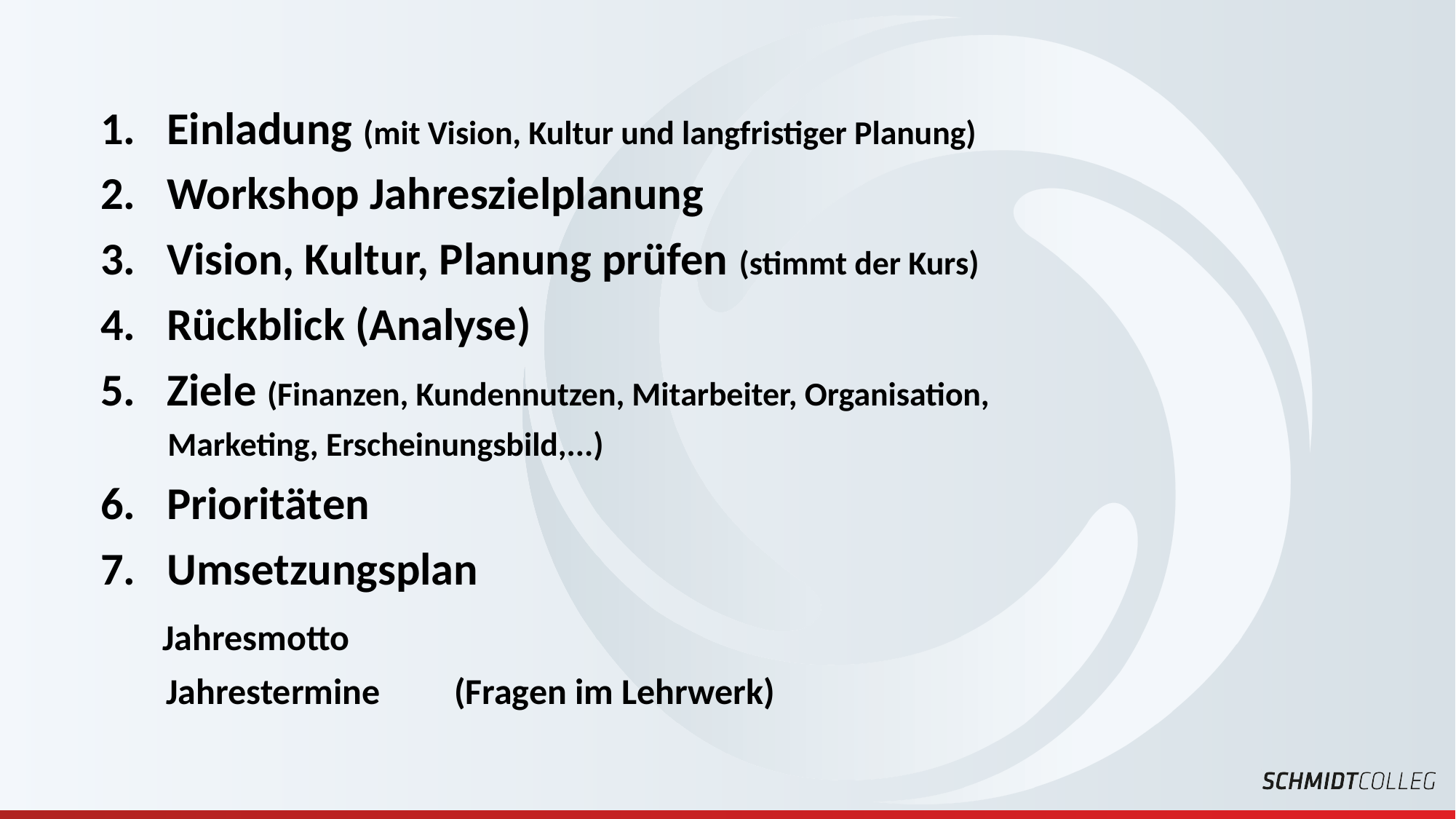

1.   Einladung (mit Vision, Kultur und langfristiger Planung)
2.   Workshop Jahreszielplanung
3.   Vision, Kultur, Planung prüfen (stimmt der Kurs)
4.   Rückblick (Analyse)
5.   Ziele (Finanzen, Kundennutzen, Mitarbeiter, Organisation,
         Marketing, Erscheinungsbild,...)
6.   Prioritäten
7.   Umsetzungsplan
      Jahresmotto
        Jahrestermine         (Fragen im Lehrwerk)